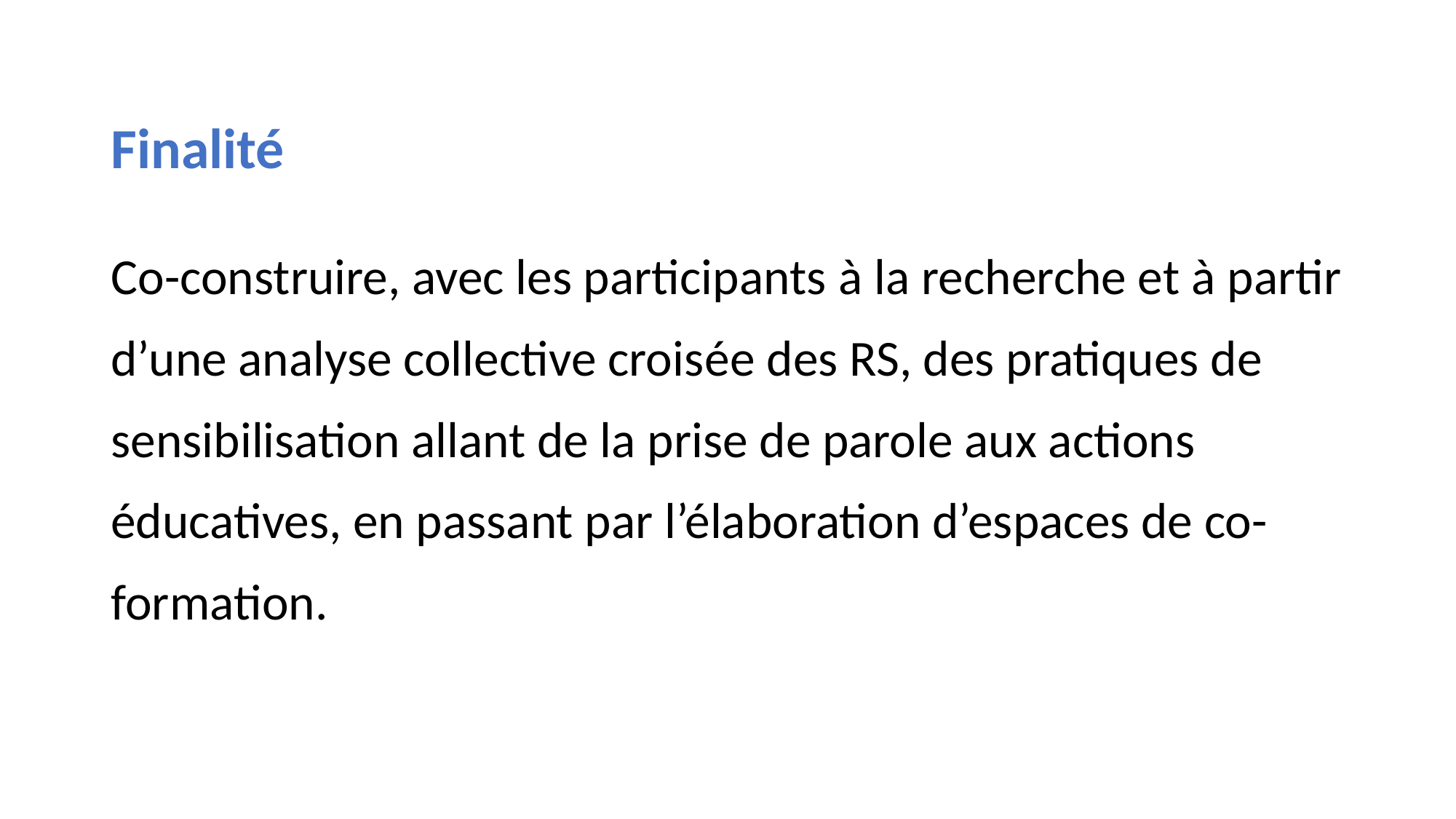

Finalité

Co-construire, avec les participants à la recherche et à partir d’une analyse collective croisée des RS, des pratiques de sensibilisation allant de la prise de parole aux actions éducatives, en passant par l’élaboration d’espaces de co-formation.